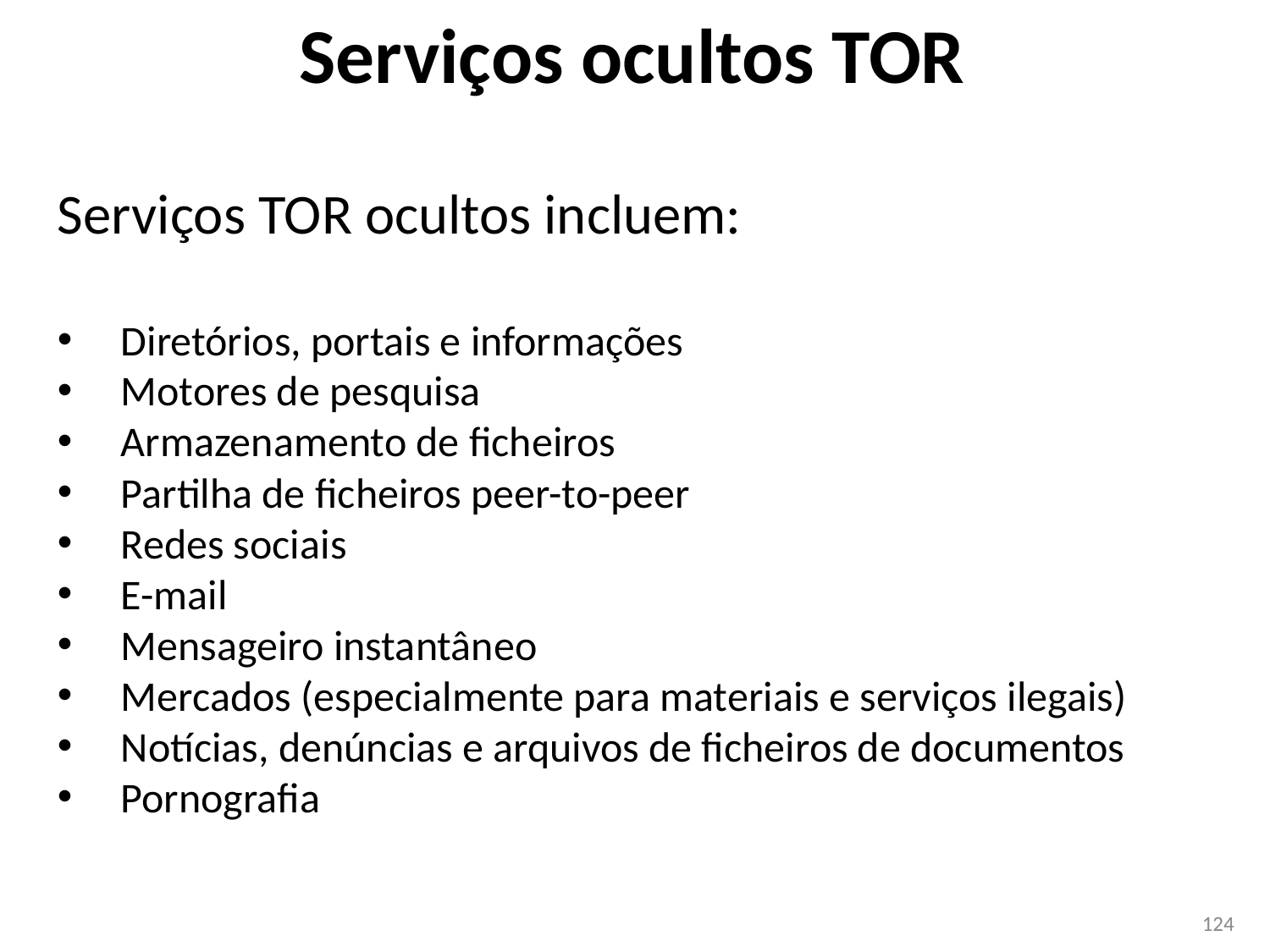

# Serviços ocultos TOR
Serviços TOR ocultos incluem:

Diretórios, portais e informações
Motores de pesquisa
Armazenamento de ficheiros
Partilha de ficheiros peer-to-peer
Redes sociais
E-mail
Mensageiro instantâneo
Mercados (especialmente para materiais e serviços ilegais)
Notícias, denúncias e arquivos de ficheiros de documentos
Pornografia

124